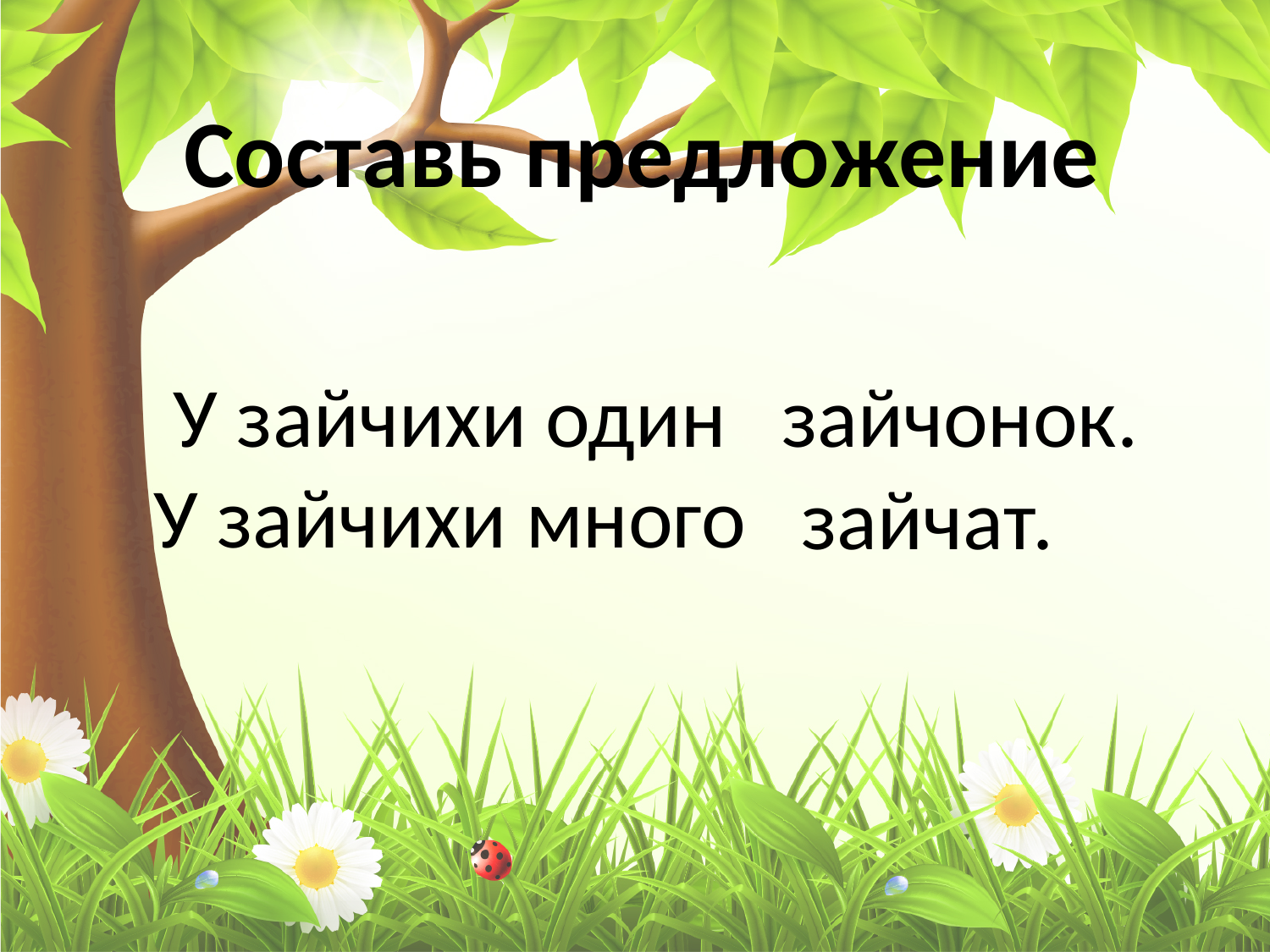

Составь предложение
У зайчихи один
У зайчихи много
зайчонок.
зайчат.